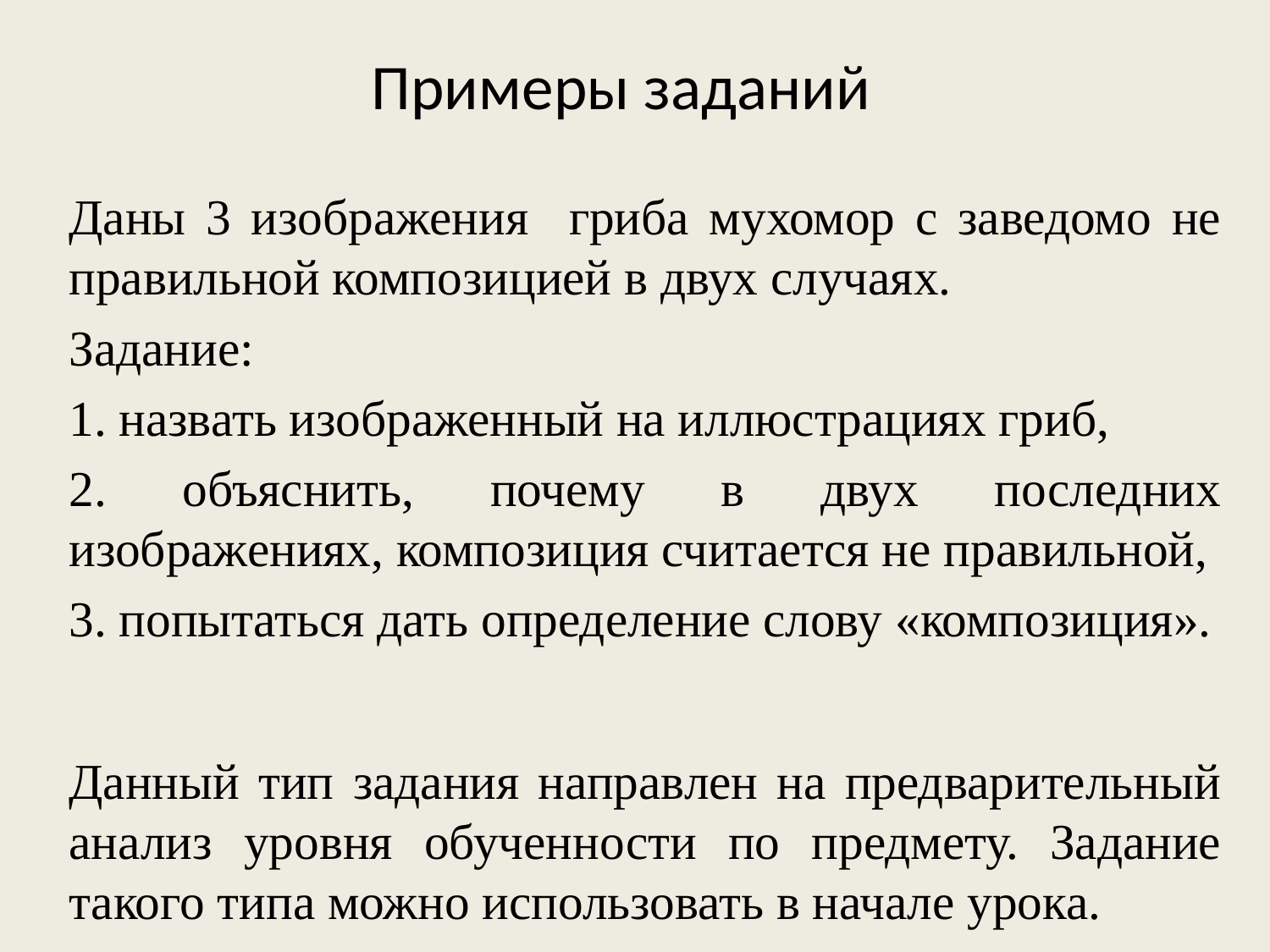

# Примеры заданий
Даны 3 изображения  гриба мухомор с заведомо не правильной композицией в двух случаях.
Задание:
1. назвать изображенный на иллюстрациях гриб,
2. объяснить, почему в двух последних изображениях, композиция считается не правильной,
3. попытаться дать определение слову «композиция».

Данный тип задания направлен на предварительный анализ уровня обученности по предмету. Задание такого типа можно использовать в начале урока.